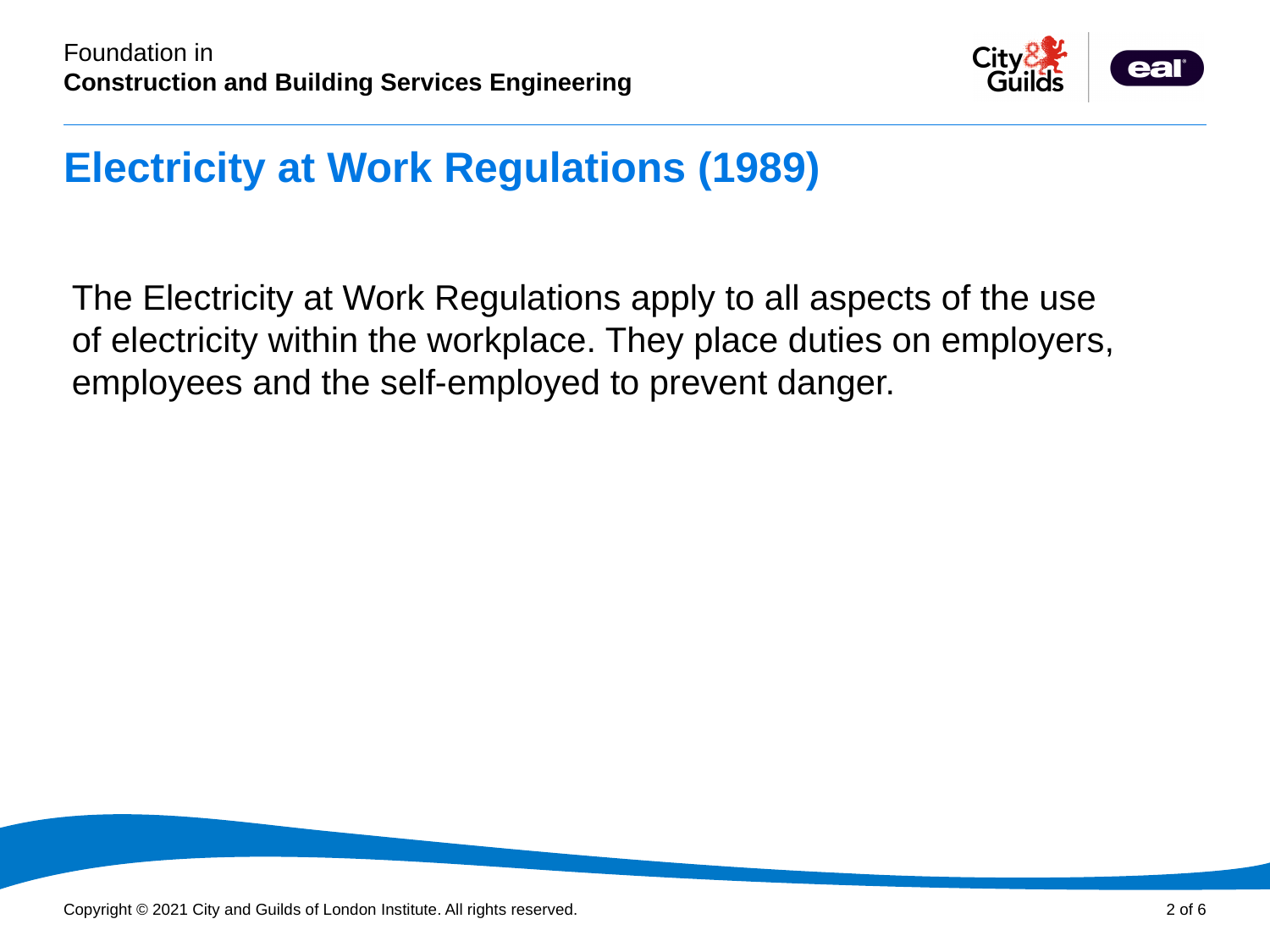

# Electricity at Work Regulations (1989)

The ​Electricity at Work Regulations apply to all aspects of the use of electricity within the workplace. They place duties on employers, employees and the self-employed to prevent danger.